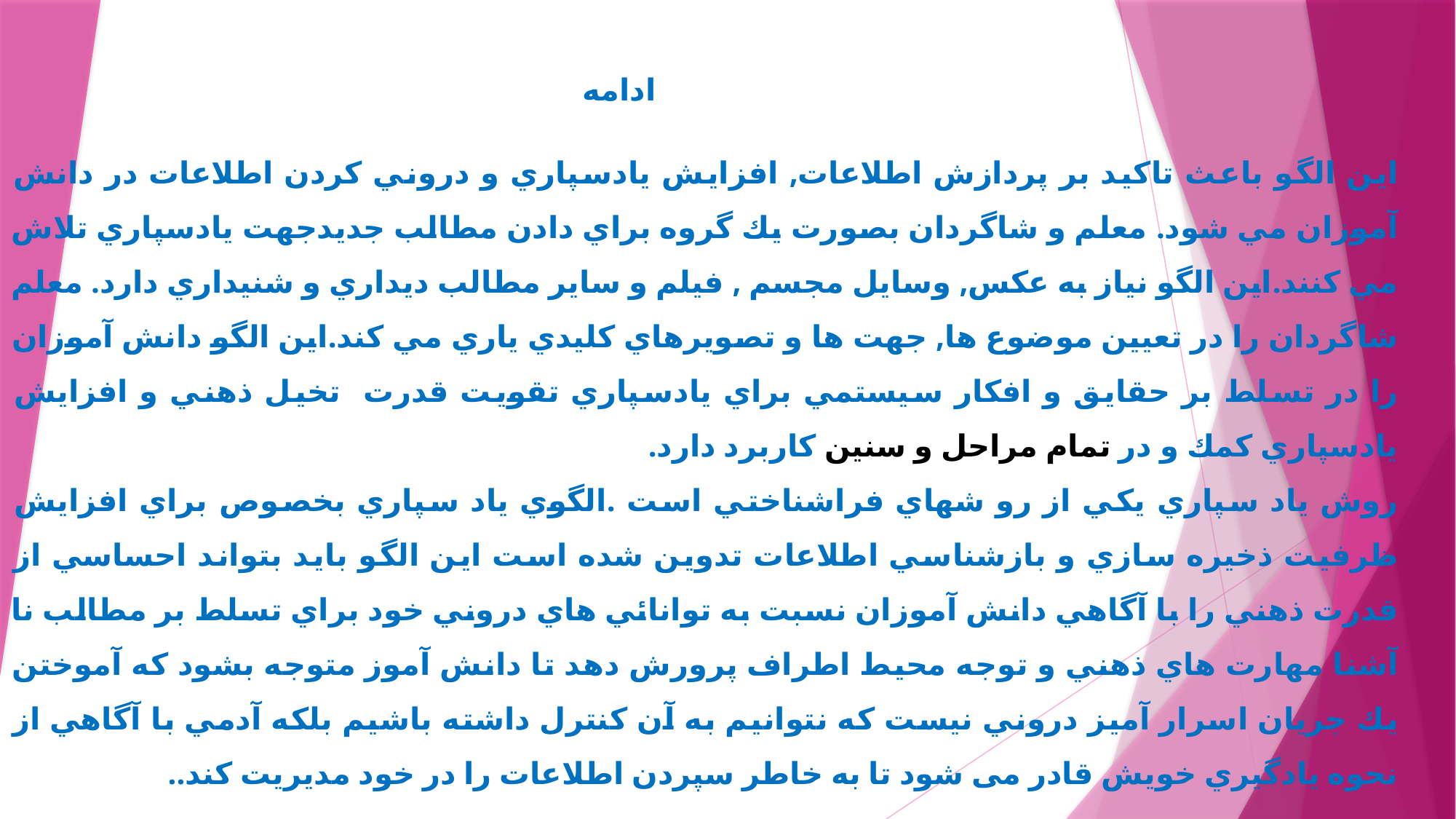

# ادامه
اين الگو باعث تاكيد بر پردازش اطلاعات, افزايش يادسپاري و دروني كردن اطلاعات در دانش آموزان مي شود. معلم و شاگردان بصورت يك گروه براي دادن مطالب جديدجهت يادسپاري تلاش مي كنند.اين الگو نياز به عكس, وسايل مجسم , فيلم و ساير مطالب ديداري و شنيداري دارد. معلم شاگردان را در تعيين موضوع ها, جهت ها و تصويرهاي كليدي ياري مي كند.اين الگو دانش آموزان را در تسلط بر حقايق و افكار سيستمي براي يادسپاري تقويت قدرت  تخیل ذهني و افزايش يادسپاري كمك و در تمام مراحل و سنين كاربرد دارد.
روش ياد سپاري يكي از رو شهاي فراشناختي است .الگوي ياد سپاري بخصوص براي افزايش ظرفيت ذخيره سازي و بازشناسي اطلاعات تدوين شده است اين الگو بايد بتواند احساسي از قدرت ذهني را با آگاهي دانش آموزان نسبت به توانائي هاي دروني خود براي تسلط بر مطالب نا آشنا مهارت هاي ذهني و توجه محيط اطراف پرورش دهد تا دانش آموز متوجه بشود كه آموختن يك جريان اسرار آميز دروني نيست كه نتوانیم به آن كنترل داشته باشيم بلكه آدمي با آگاهي از نحوه يادگيري خویش قادر می شود تا به خاطر سپردن اطلاعات را در خود مدیریت کند..